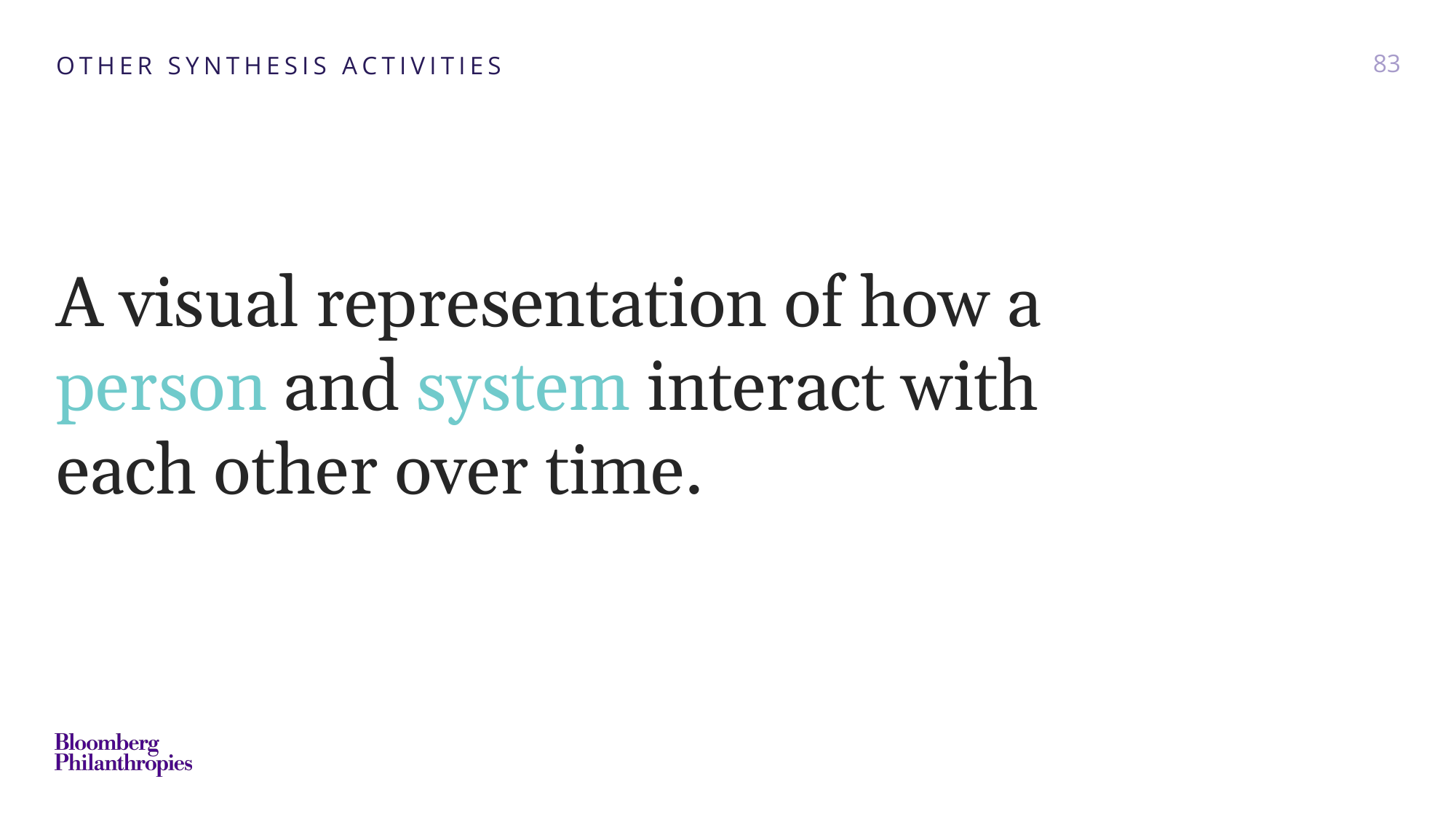

OTHER SYNTHESIS ACTIVITIES
83
A visual representation of how a person and system interact with each other over time.